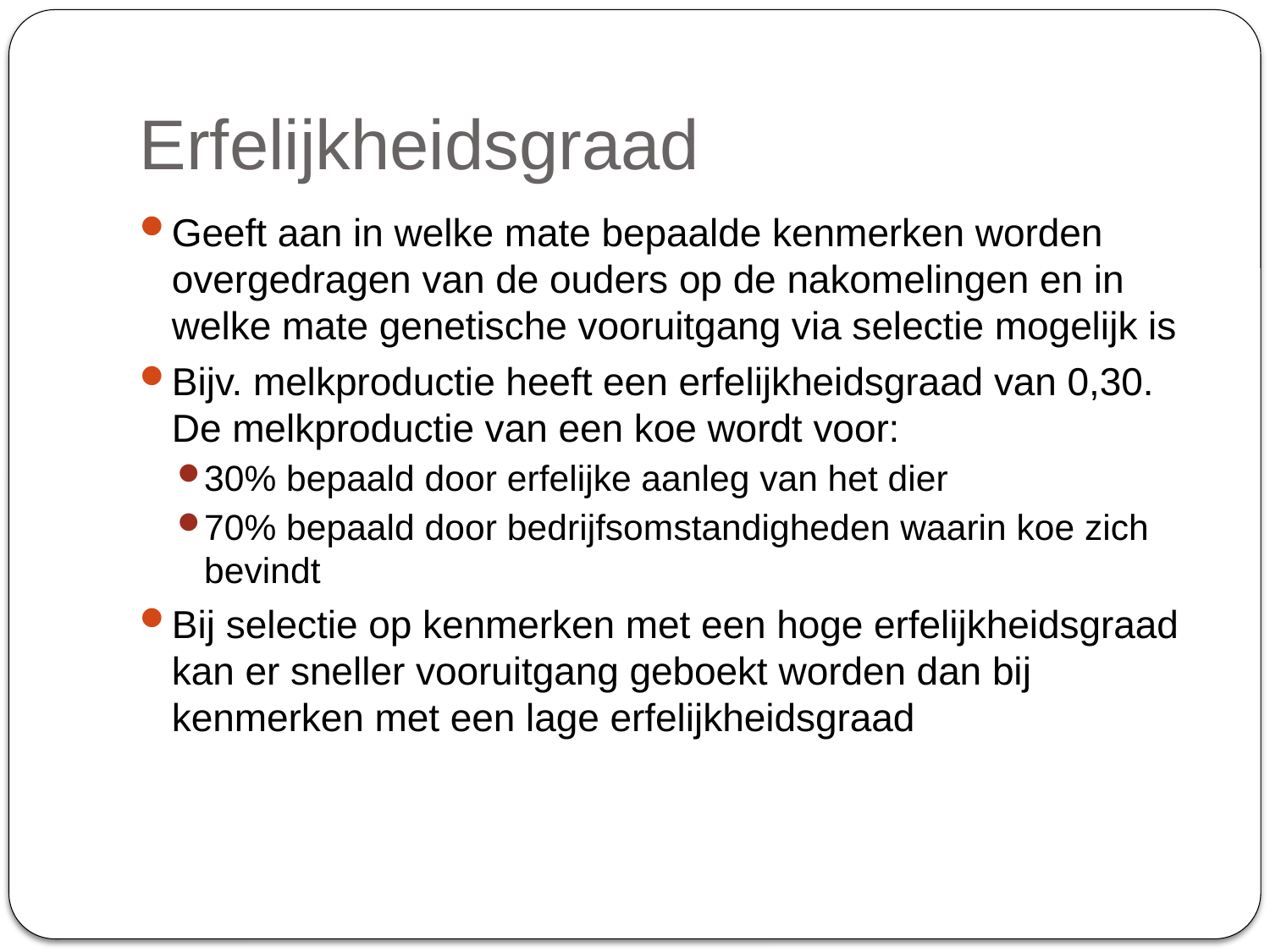

# Erfelijkheidsgraad
Geeft aan in welke mate bepaalde kenmerken worden overgedragen van de ouders op de nakomelingen en in welke mate genetische vooruitgang via selectie mogelijk is
Bijv. melkproductie heeft een erfelijkheidsgraad van 0,30. De melkproductie van een koe wordt voor:
30% bepaald door erfelijke aanleg van het dier
70% bepaald door bedrijfsomstandigheden waarin koe zich bevindt
Bij selectie op kenmerken met een hoge erfelijkheidsgraad kan er sneller vooruitgang geboekt worden dan bij kenmerken met een lage erfelijkheidsgraad